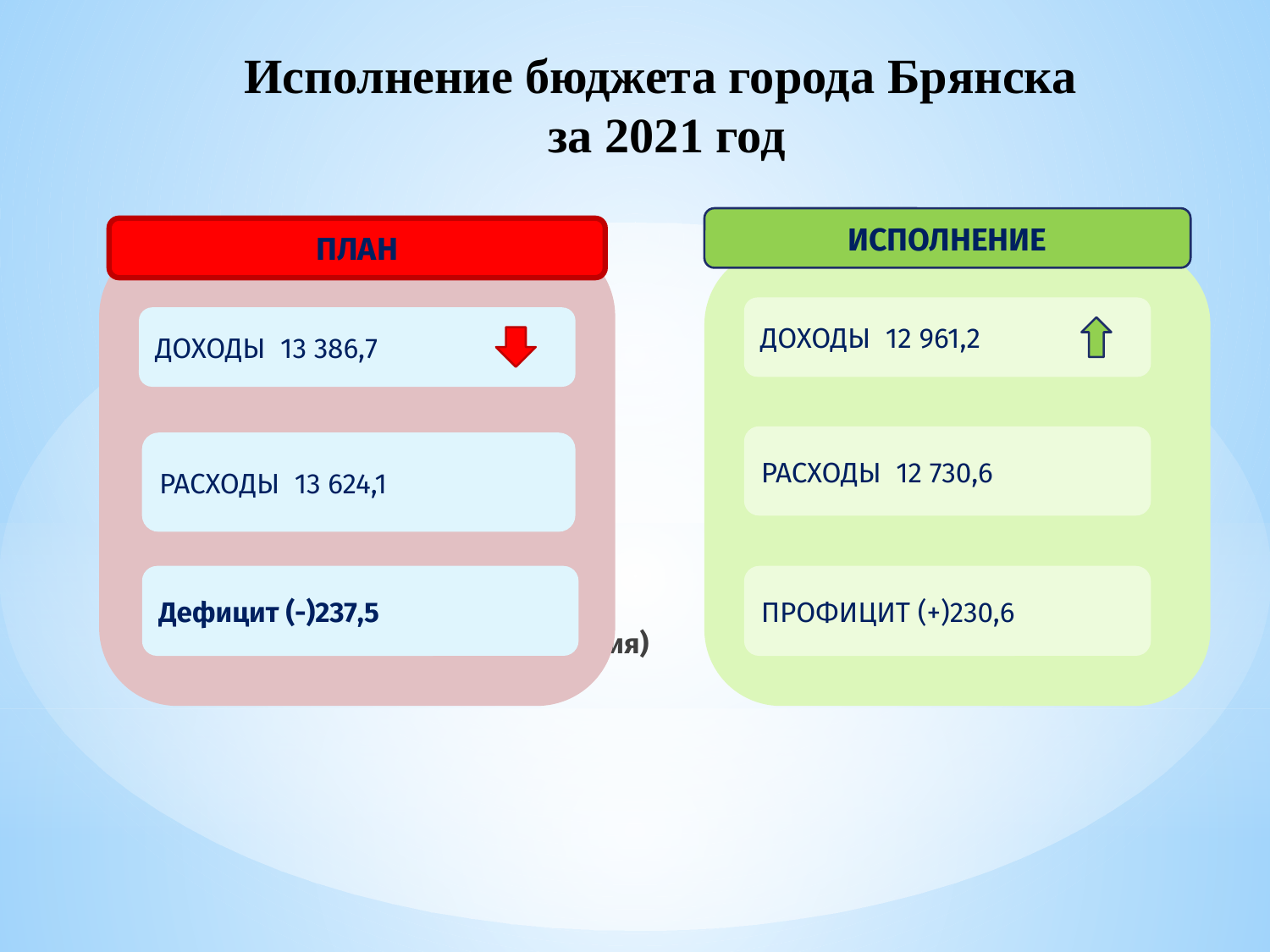

# Исполнение бюджета города Брянска за 2021 год

  При дефицитном бюджете растет долрастут остатки средств (накопления)
ИСПОЛНЕНИЕ
ПЛАН

ДОХОДЫ  12 961,2
ДОХОДЫ  13 386,7

РАСХОДЫ  12 730,6
РАСХОДЫ  13 624,1

Дефицит (-)237,5
ПРОФИЦИТ (+)230,6